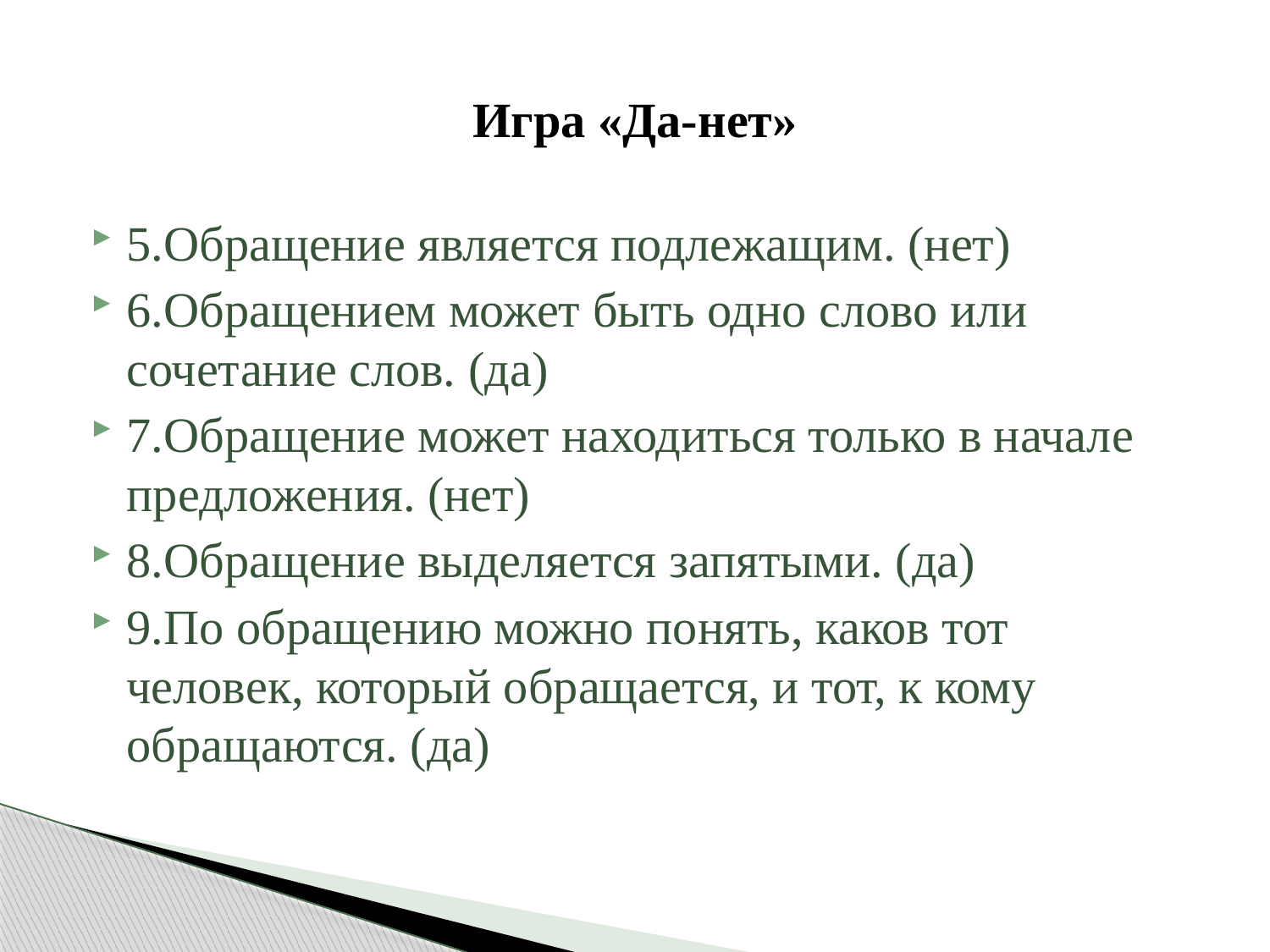

# Игра «Да-нет»
5.Обращение является подлежащим. (нет)
6.Обращением может быть одно слово или сочетание слов. (да)
7.Обращение может находиться только в начале предложения. (нет)
8.Обращение выделяется запятыми. (да)
9.По обращению можно понять, каков тот человек, который обращается, и тот, к кому обращаются. (да)